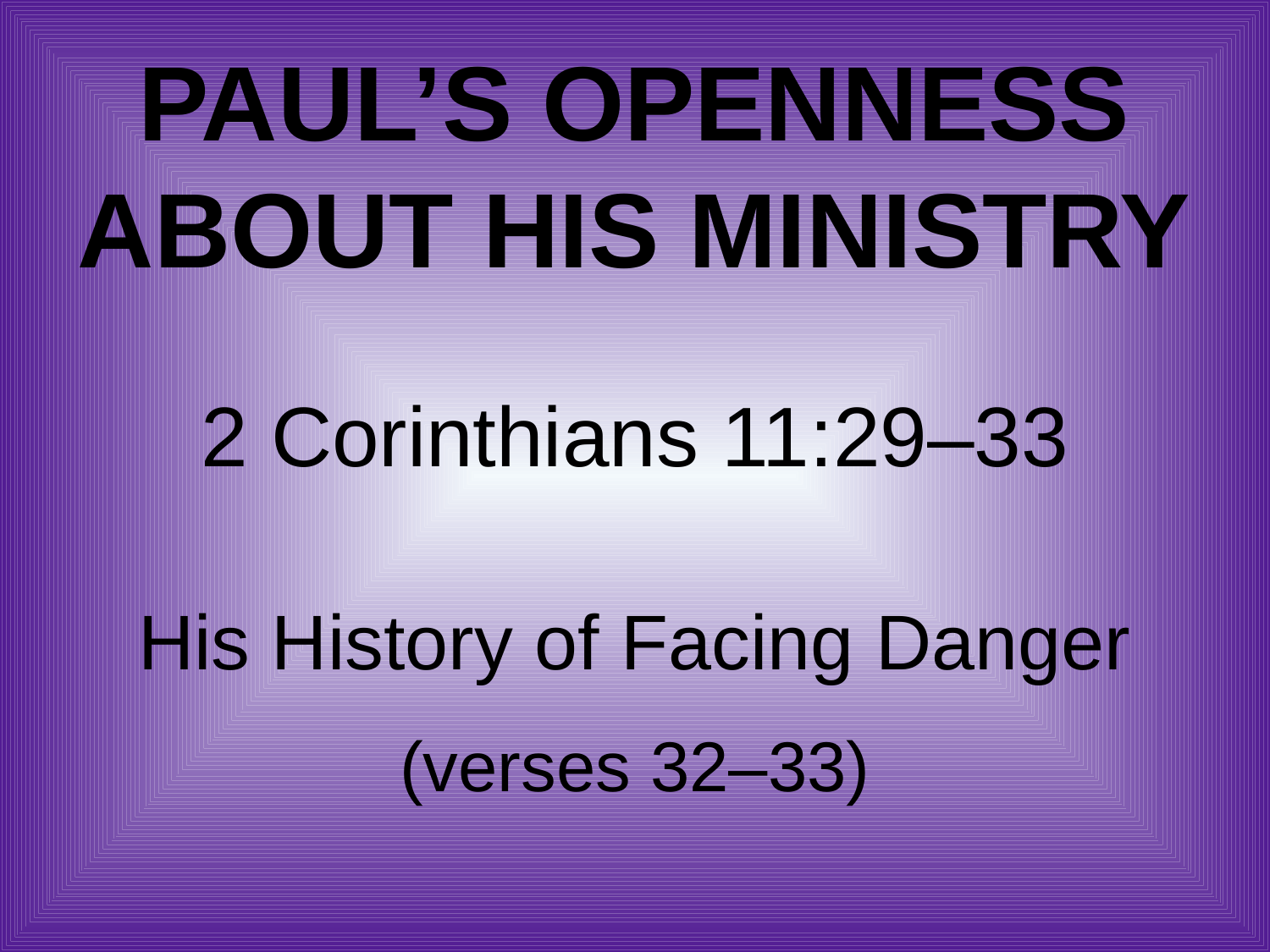

# Paul’s Openness About His Ministry
2 Corinthians 11:29–33

His History of Facing Danger
(verses 32–33)